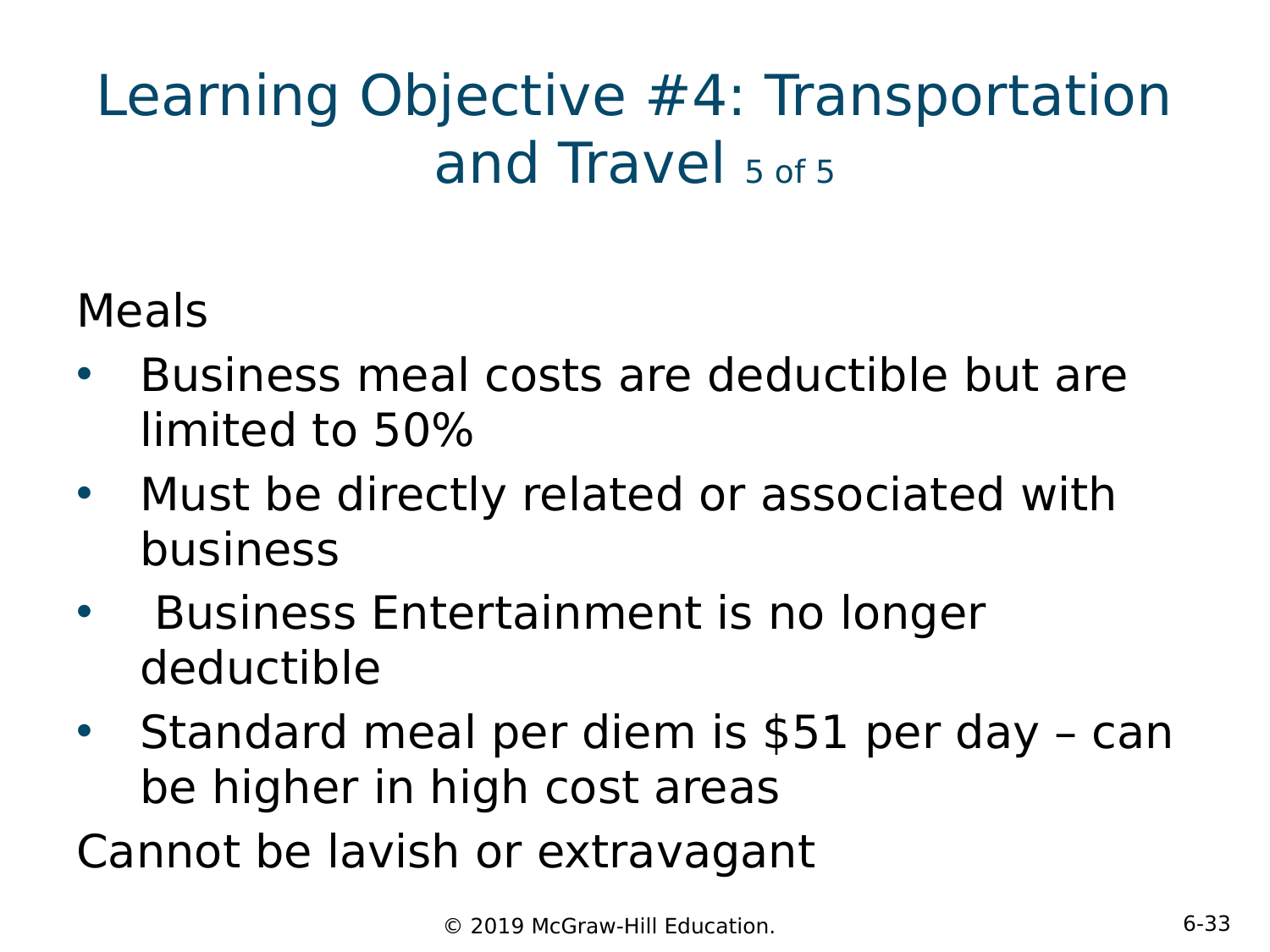

# Learning Objective #4: Transportation and Travel 5 of 5
Meals
Business meal costs are deductible but are limited to 50%
Must be directly related or associated with business
 Business Entertainment is no longer deductible
Standard meal per diem is $51 per day – can be higher in high cost areas
Cannot be lavish or extravagant